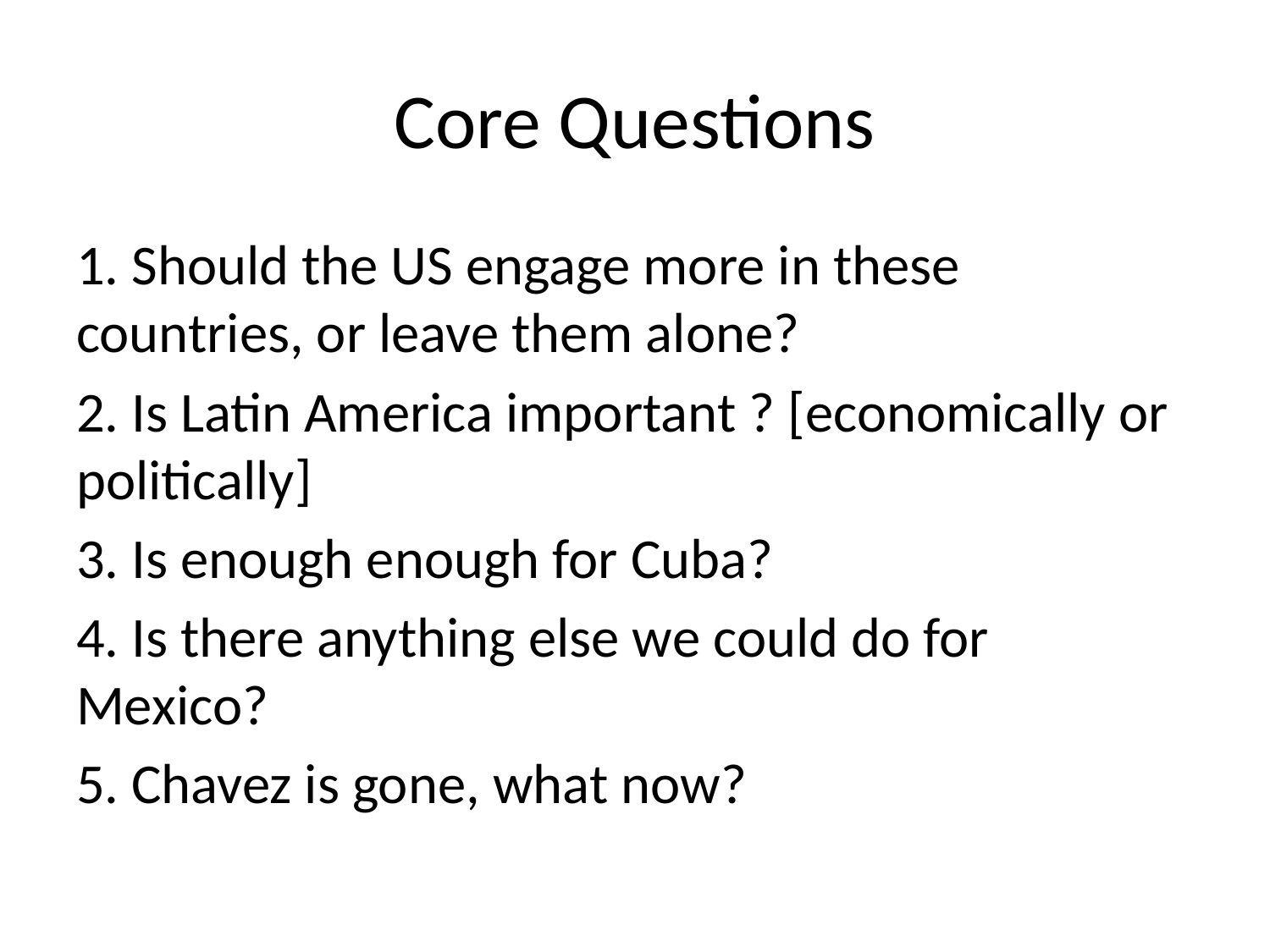

# Core Questions
1. Should the US engage more in these countries, or leave them alone?
2. Is Latin America important ? [economically or politically]
3. Is enough enough for Cuba?
4. Is there anything else we could do for Mexico?
5. Chavez is gone, what now?